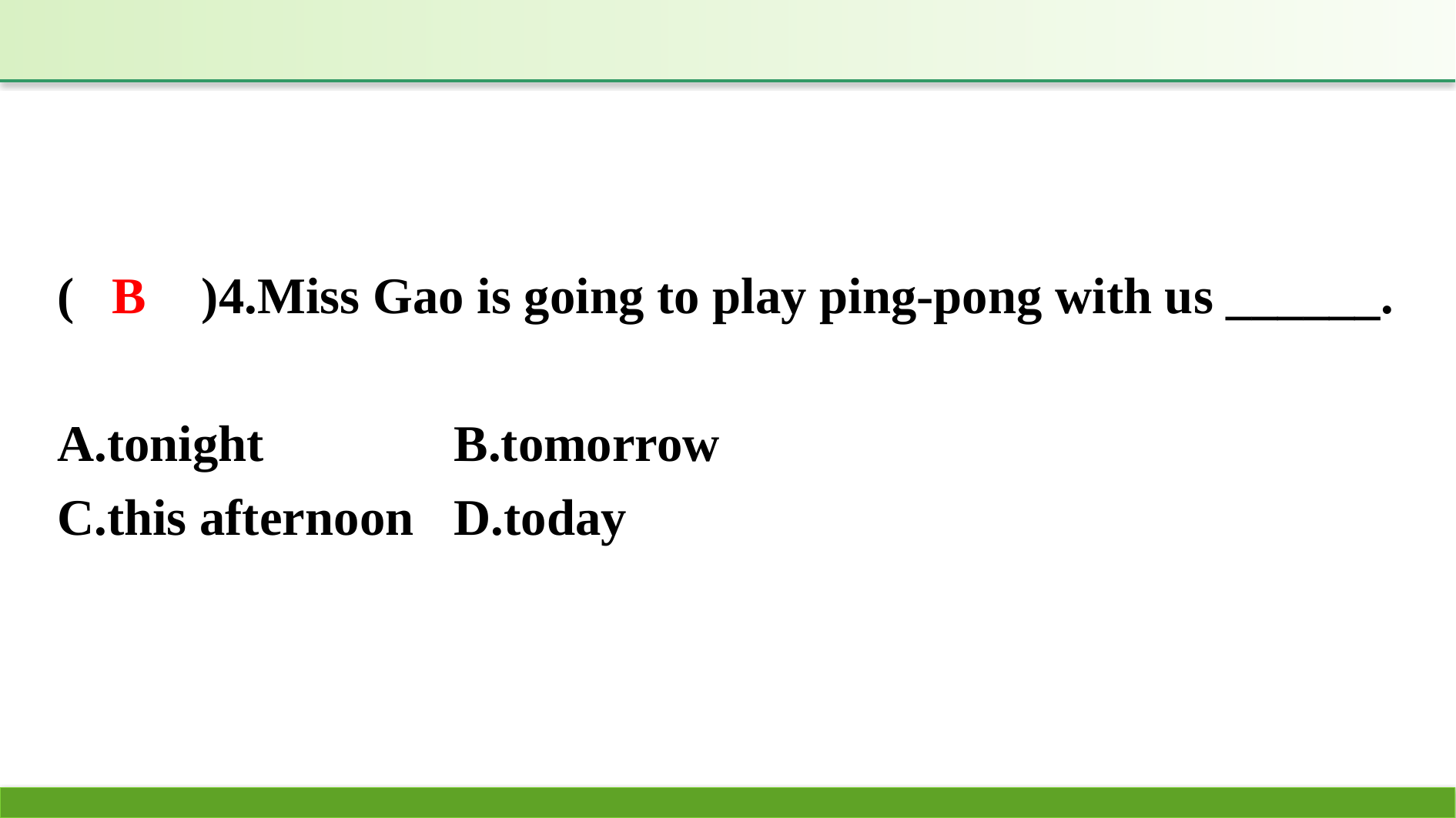

(　　)4.Miss Gao is going to play ping-pong with us ______.
A.tonight		B.tomorrow
C.this afternoon	D.today
B